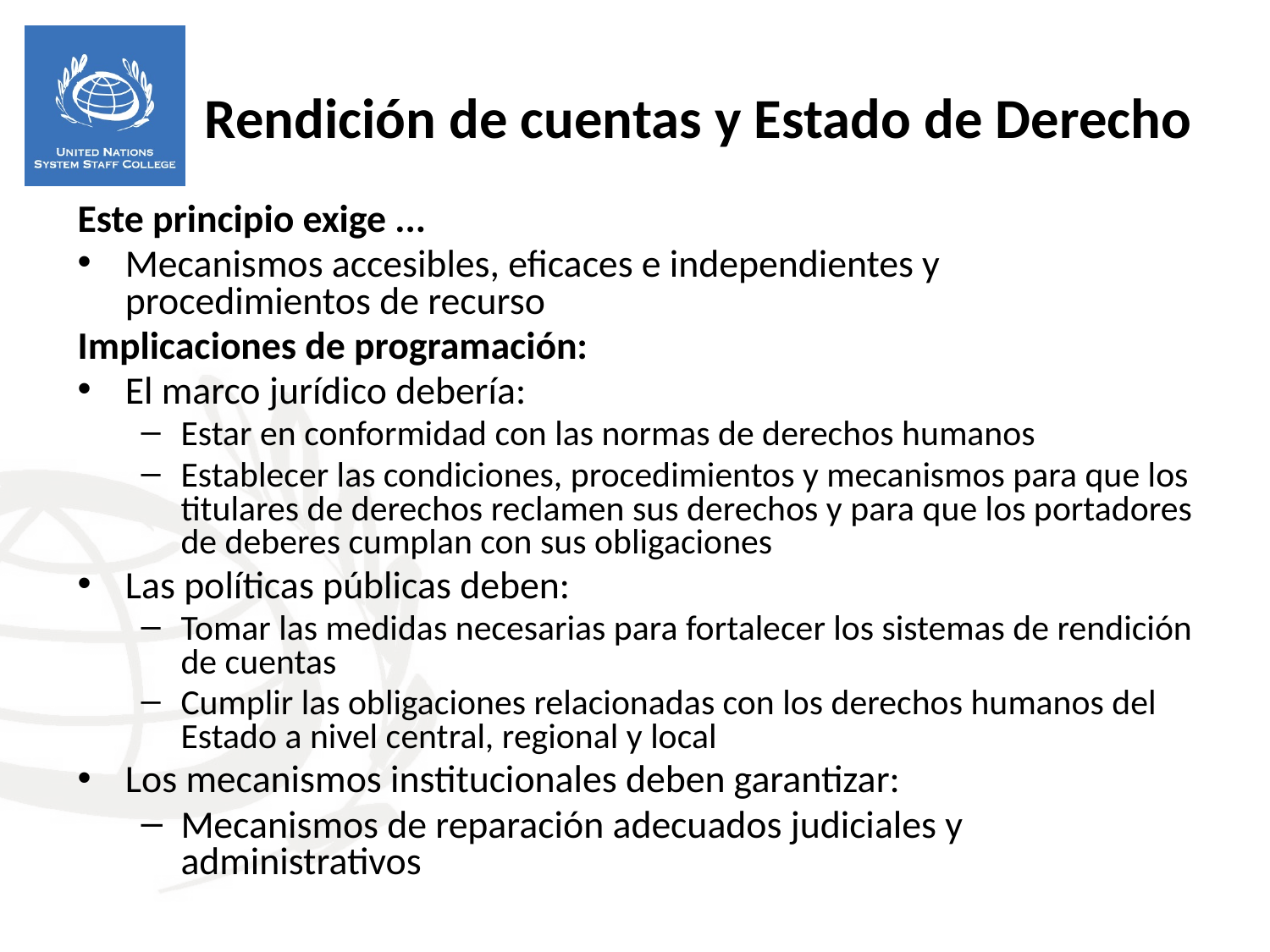

Rendición de cuentas y Estado de Derecho
Este principio exige ...
Mecanismos accesibles, eficaces e independientes y procedimientos de recurso
Implicaciones de programación:
El marco jurídico debería:
Estar en conformidad con las normas de derechos humanos
Establecer las condiciones, procedimientos y mecanismos para que los titulares de derechos reclamen sus derechos y para que los portadores de deberes cumplan con sus obligaciones
Las políticas públicas deben:
Tomar las medidas necesarias para fortalecer los sistemas de rendición de cuentas
Cumplir las obligaciones relacionadas con los derechos humanos del Estado a nivel central, regional y local
Los mecanismos institucionales deben garantizar:
Mecanismos de reparación adecuados judiciales y administrativos